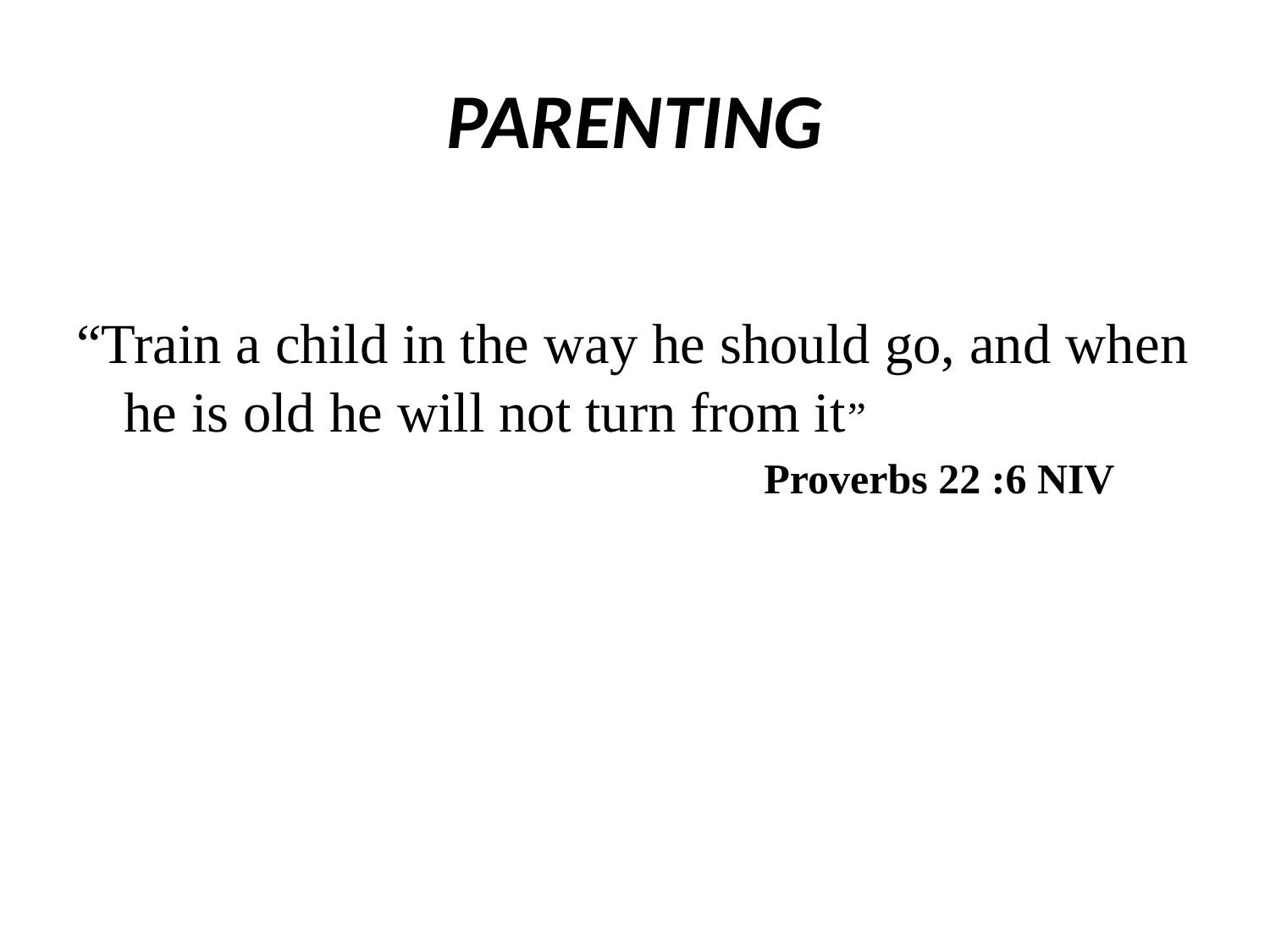

# PARENTING

“Train a child in the way he should go, and when he is old he will not turn from it”
                                                                 Proverbs 22 :6 NIV